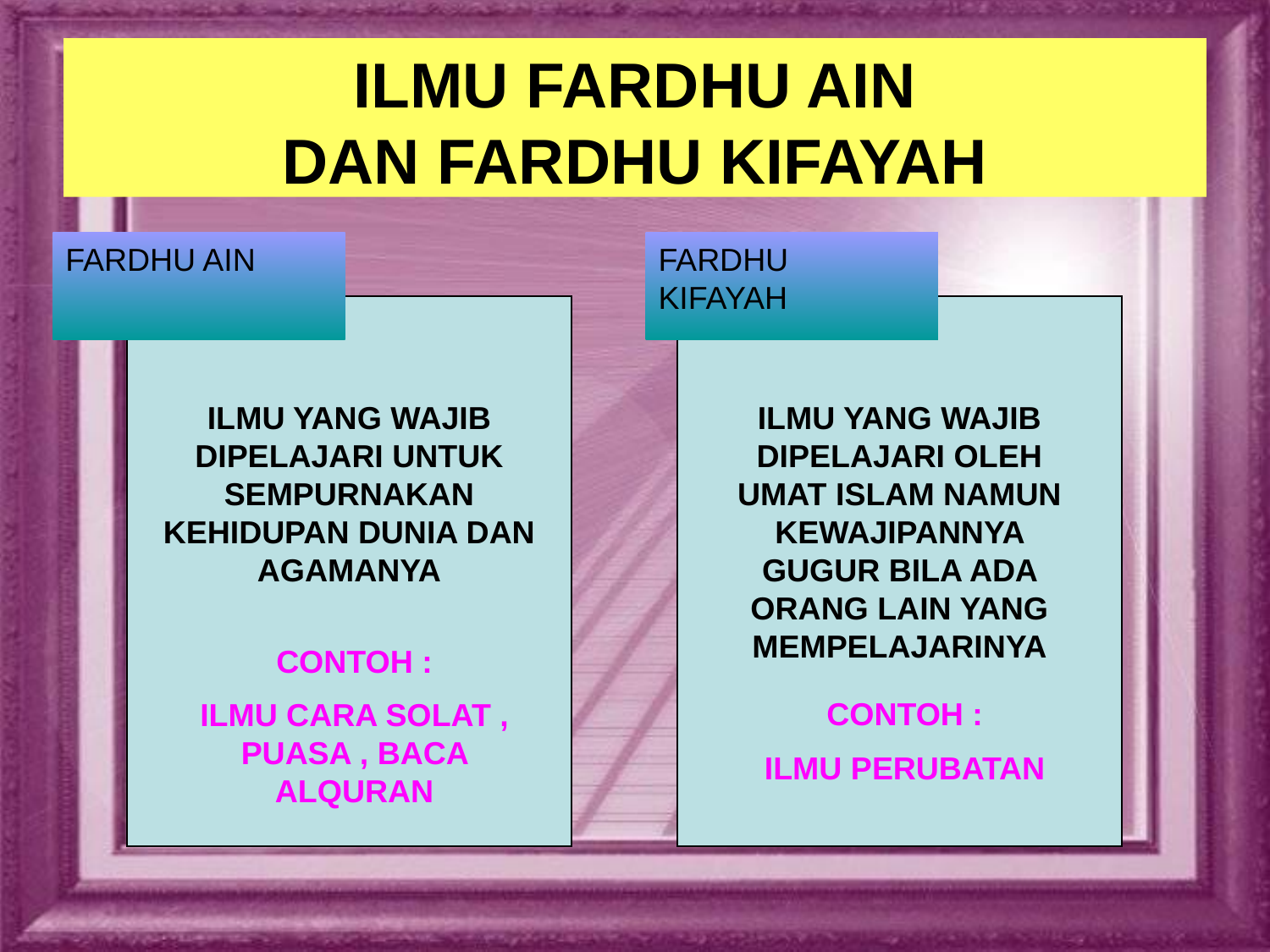

# ILMU FARDHU AIN DAN FARDHU KIFAYAH
FARDHU AIN
FARDHU KIFAYAH

ILMU YANG WAJIB DIPELAJARI UNTUK SEMPURNAKAN KEHIDUPAN DUNIA DAN AGAMANYA
ILMU YANG WAJIB DIPELAJARI OLEH UMAT ISLAM NAMUN KEWAJIPANNYA GUGUR BILA ADA ORANG LAIN YANG MEMPELAJARINYA
CONTOH :
ILMU CARA SOLAT , PUASA , BACA ALQURAN
CONTOH :
ILMU PERUBATAN